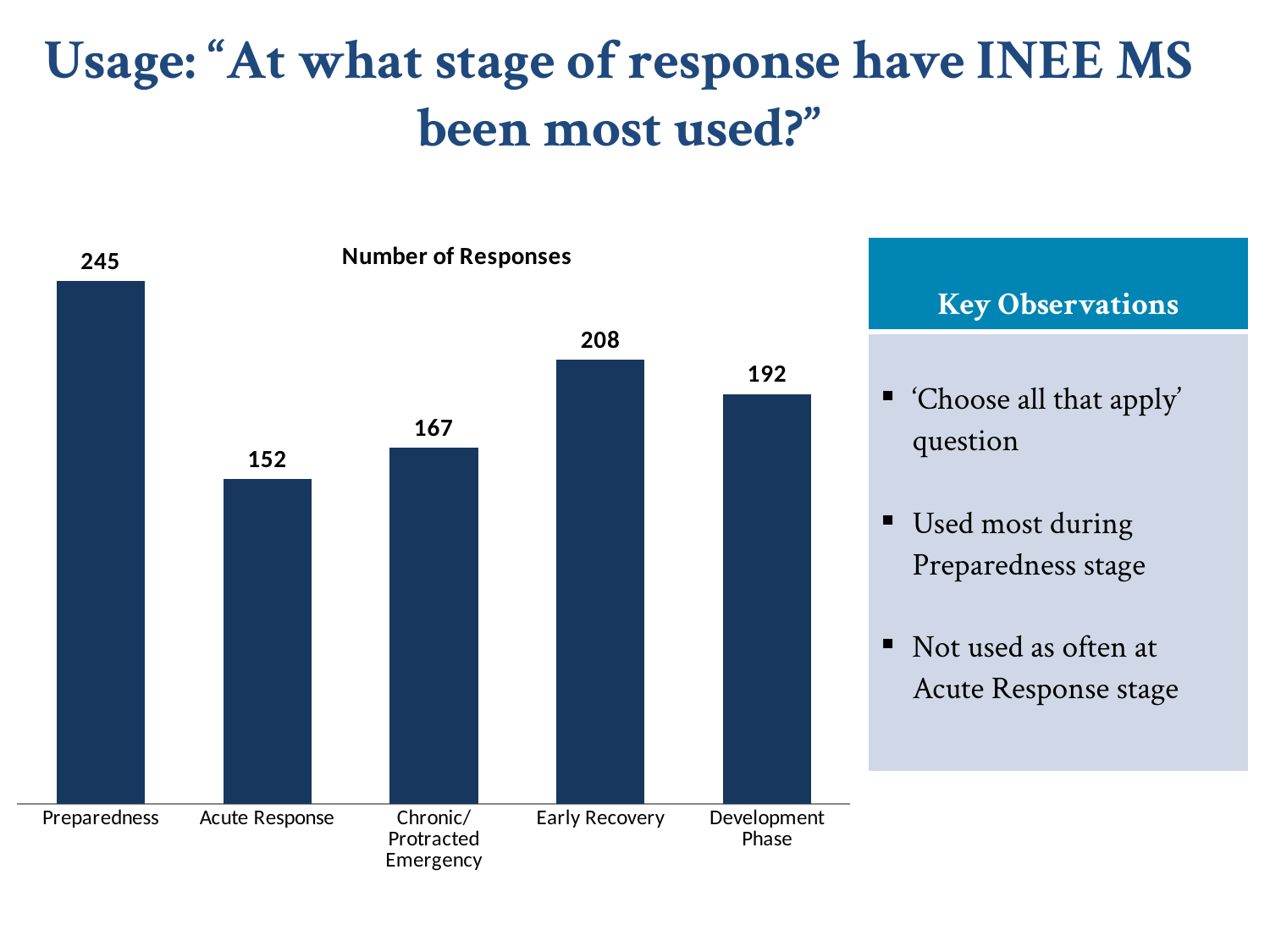

# Usage: “At what stage of response have INEE MS been most used?”

### Chart: Number of Responses

| Category |  |
|---|---|
| Preparedness | 245.0 |
| Acute Response | 152.0 |
| Chronic/Protracted Emergency | 167.0 |
| Early Recovery | 208.0 |
| Development Phase | 192.0 |

### Chart

| Category |
|---|

### Chart

| Category |
|---|

### Chart

| Category |
|---|
| Key Observations |
| --- |
| ‘Choose all that apply’ question Used most during Preparedness stage Not used as often at Acute Response stage |

### Chart

| Category |
|---|

### Chart

| Category |
|---|

### Chart

| Category |
|---|